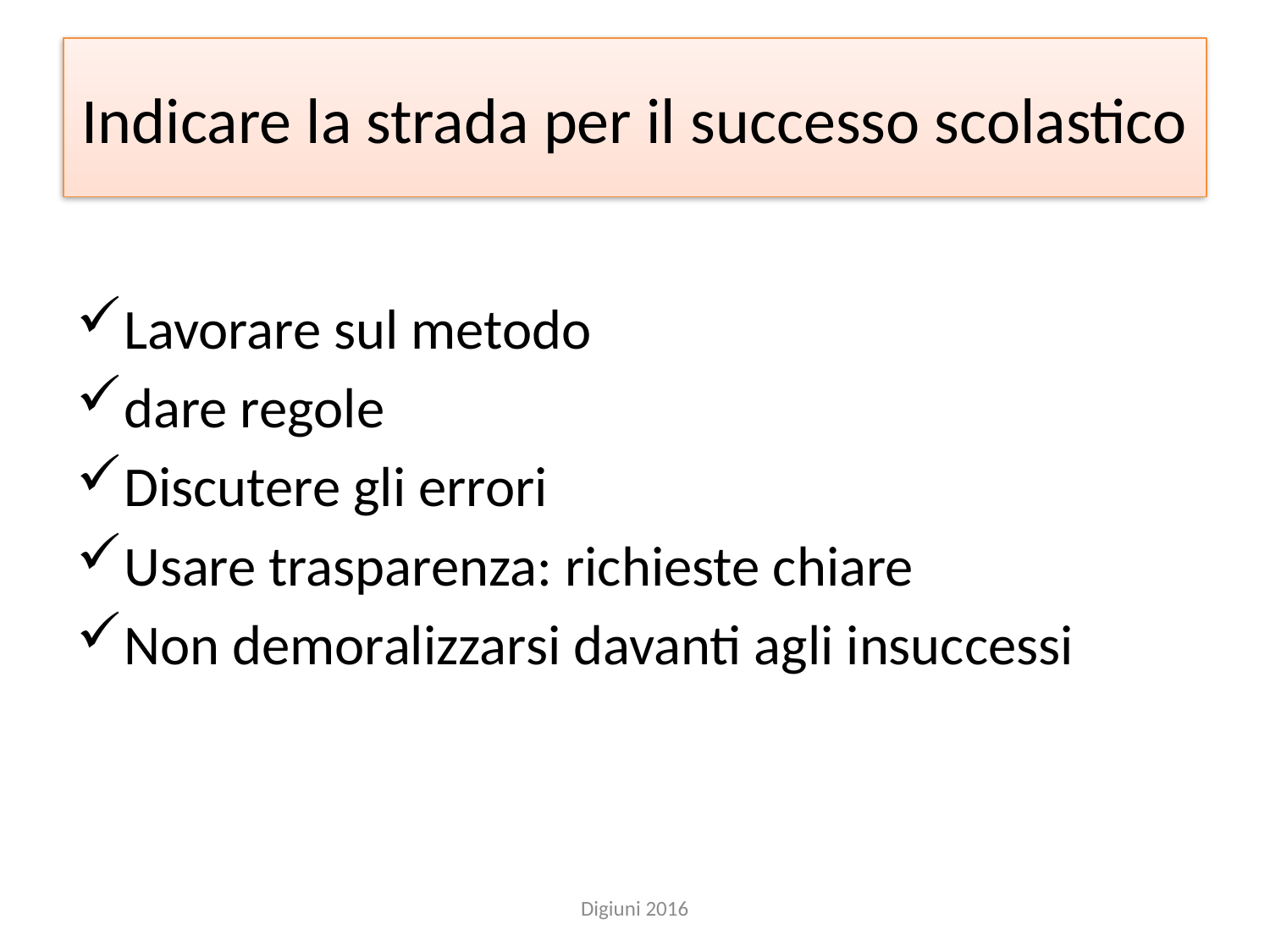

# Indicare la strada per il successo scolastico
Lavorare sul metodo
dare regole
Discutere gli errori
Usare trasparenza: richieste chiare
Non demoralizzarsi davanti agli insuccessi
Digiuni 2016